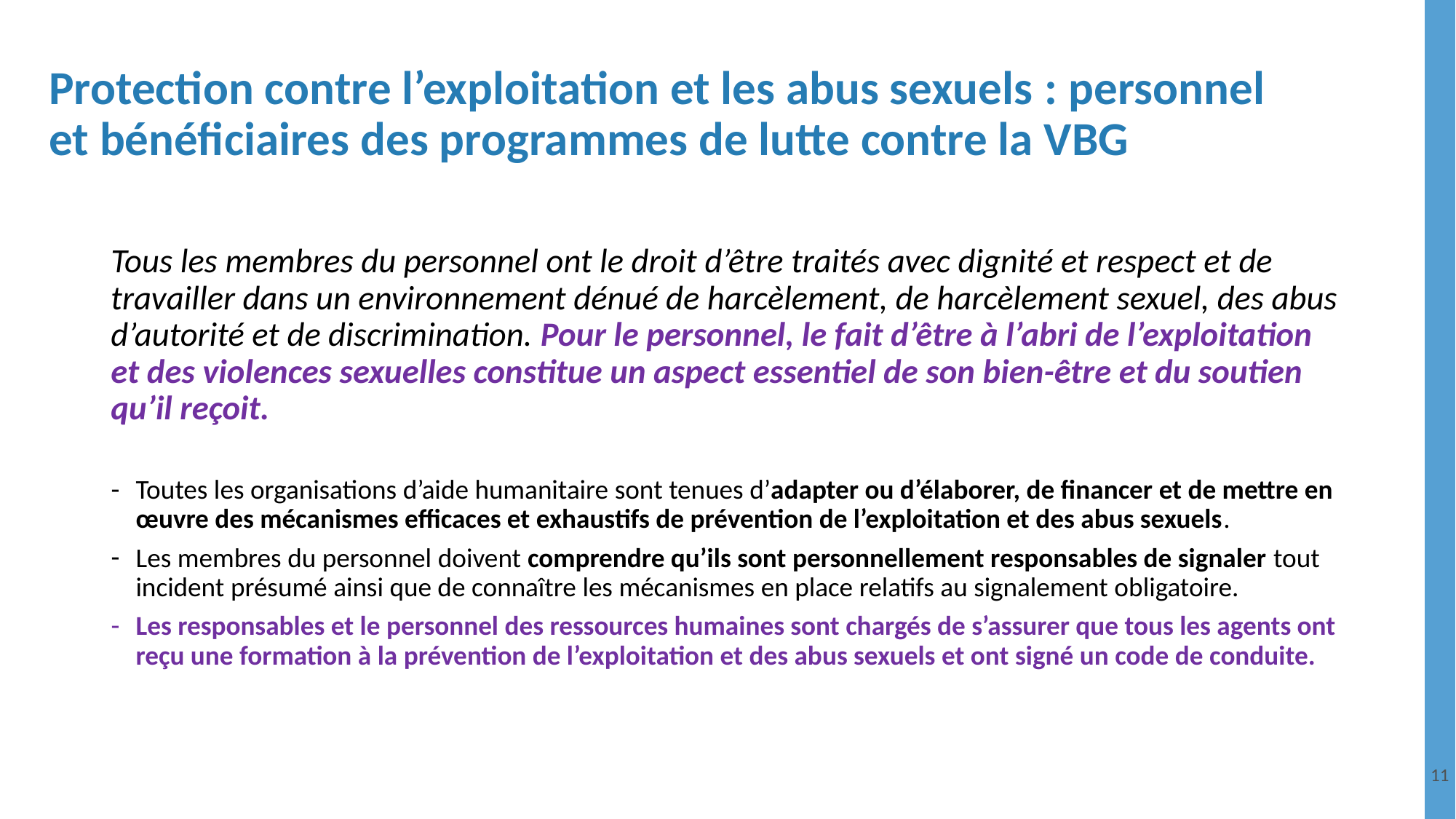

# Protection contre l’exploitation et les abus sexuels : personnel et bénéficiaires des programmes de lutte contre la VBG
Tous les membres du personnel ont le droit d’être traités avec dignité et respect et de travailler dans un environnement dénué de harcèlement, de harcèlement sexuel, des abus d’autorité et de discrimination. Pour le personnel, le fait d’être à l’abri de l’exploitation et des violences sexuelles constitue un aspect essentiel de son bien-être et du soutien qu’il reçoit.

Toutes les organisations d’aide humanitaire sont tenues d’adapter ou d’élaborer, de financer et de mettre en œuvre des mécanismes efficaces et exhaustifs de prévention de l’exploitation et des abus sexuels.
Les membres du personnel doivent comprendre qu’ils sont personnellement responsables de signaler tout incident présumé ainsi que de connaître les mécanismes en place relatifs au signalement obligatoire.
Les responsables et le personnel des ressources humaines sont chargés de s’assurer que tous les agents ont reçu une formation à la prévention de l’exploitation et des abus sexuels et ont signé un code de conduite.